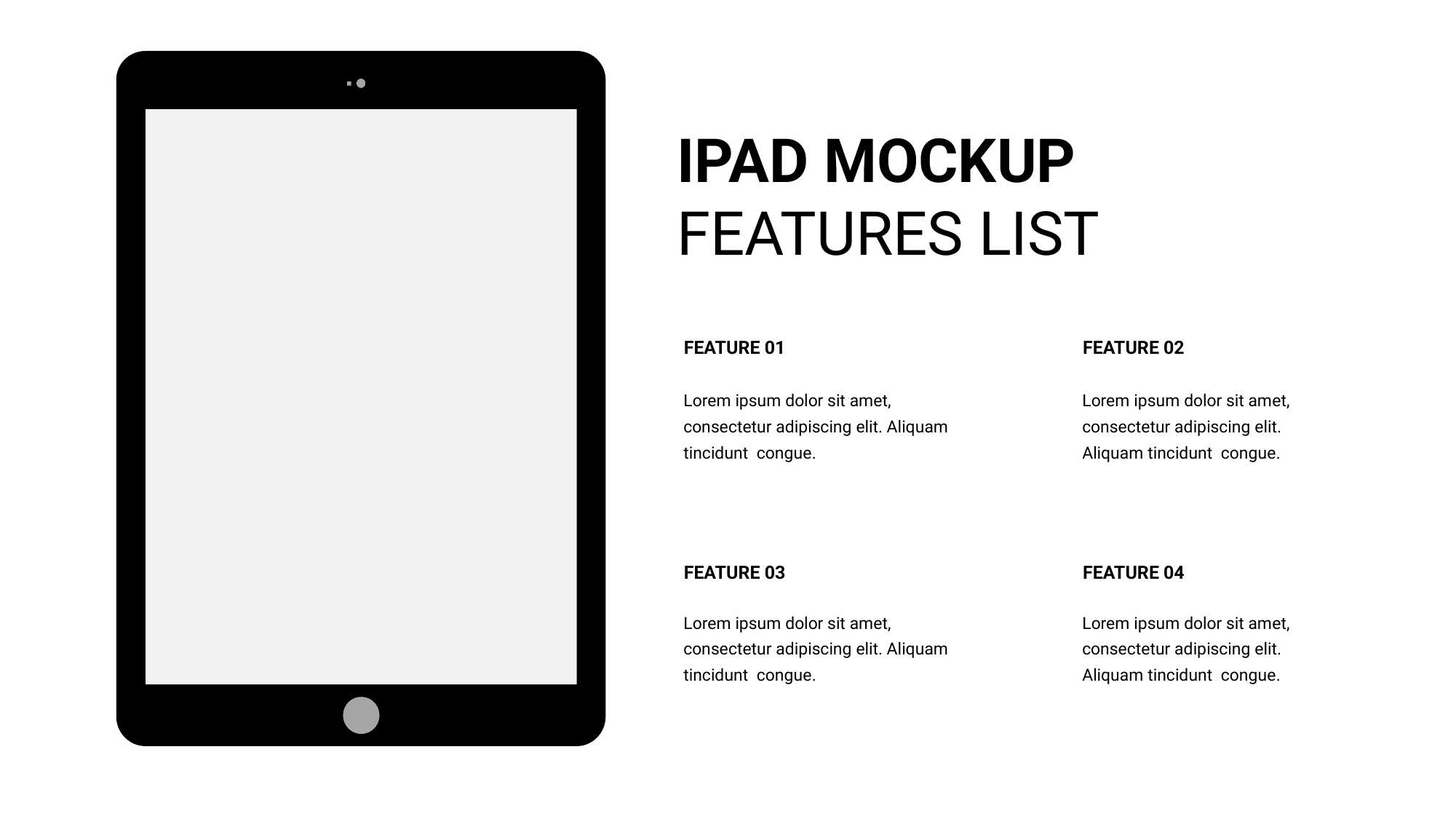

IPAD MOCKUP
FEATURES LIST
FEATURE 01
FEATURE 02
Lorem ipsum dolor sit amet, consectetur adipiscing elit. Aliquam tincidunt  congue.
Lorem ipsum dolor sit amet, consectetur adipiscing elit. Aliquam tincidunt  congue.
FEATURE 03
FEATURE 04
Lorem ipsum dolor sit amet, consectetur adipiscing elit. Aliquam tincidunt  congue.
Lorem ipsum dolor sit amet, consectetur adipiscing elit. Aliquam tincidunt  congue.